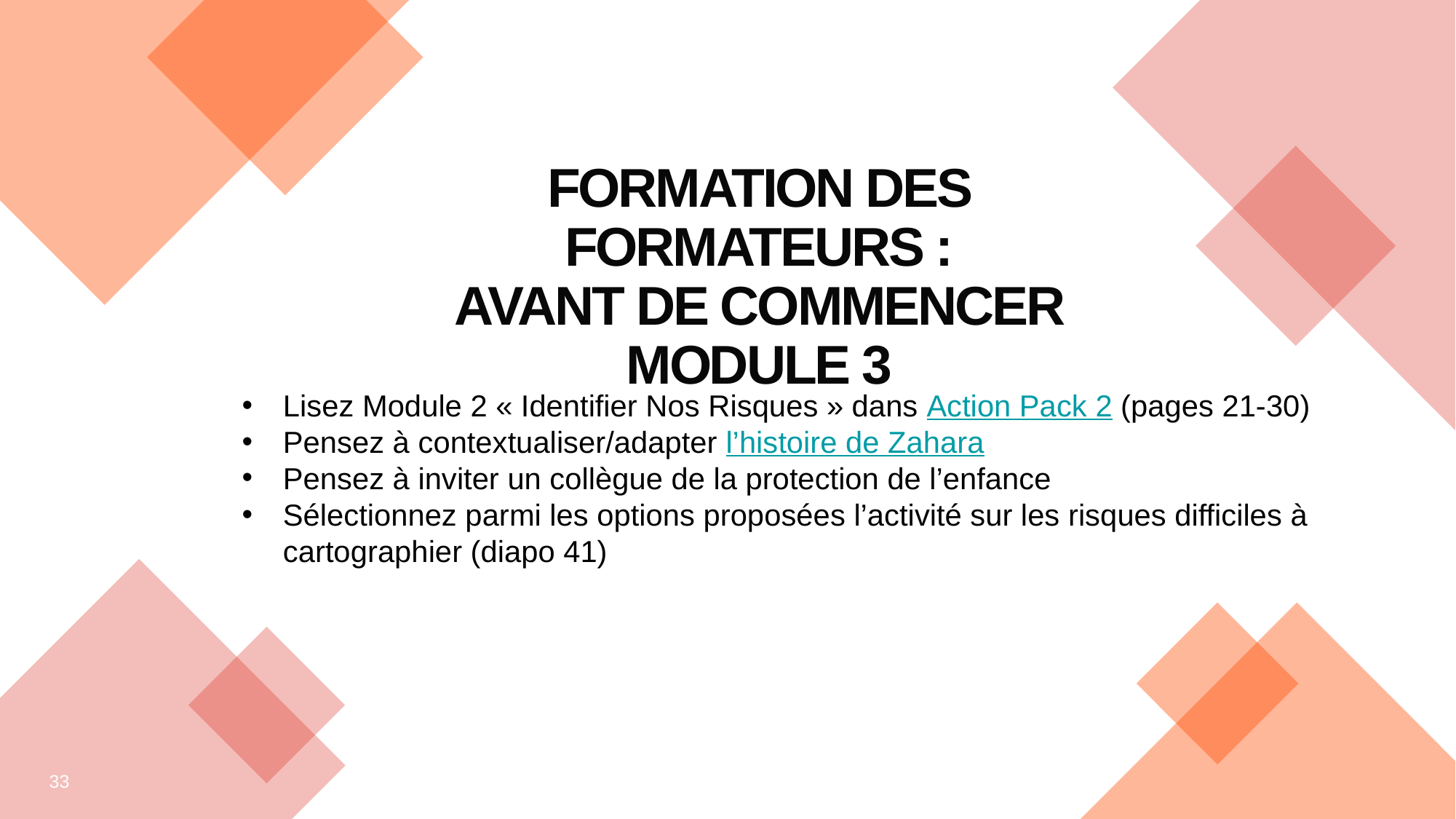

# FORMATION DES FORMATEURS : Avant de commencer module 3

Lisez Module 2 « Identifier Nos Risques » dans Action Pack 2 (pages 21-30)
Pensez à contextualiser/adapter l’histoire de Zahara
Pensez à inviter un collègue de la protection de l’enfance
Sélectionnez parmi les options proposées l’activité sur les risques difficiles à cartographier (diapo 41)

33